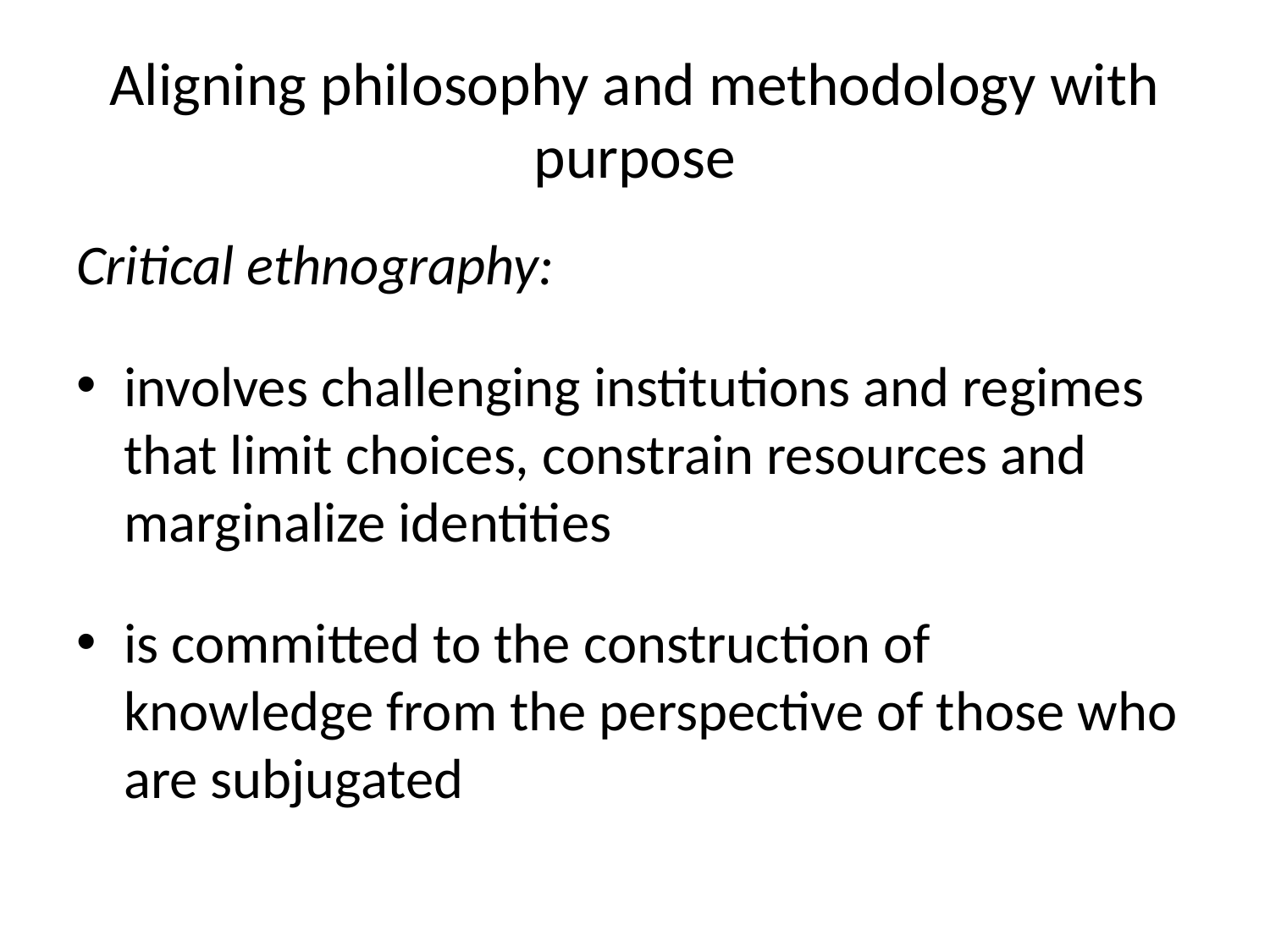

# Aligning philosophy and methodology with purpose
Critical ethnography:
involves challenging institutions and regimes that limit choices, constrain resources and marginalize identities
is committed to the construction of knowledge from the perspective of those who are subjugated